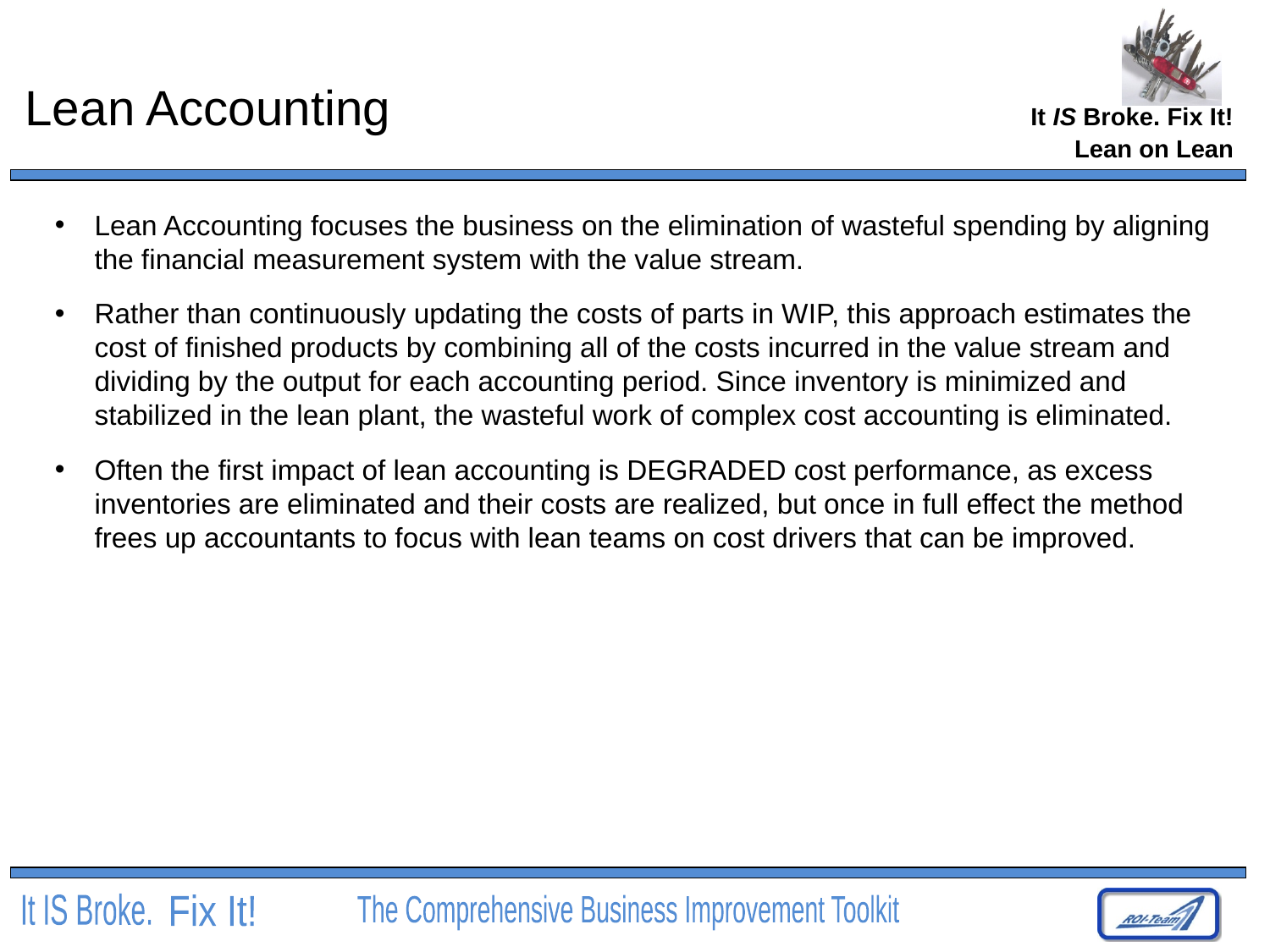

# Lean Accounting
Lean on Lean
Lean Accounting focuses the business on the elimination of wasteful spending by aligning the financial measurement system with the value stream.
Rather than continuously updating the costs of parts in WIP, this approach estimates the cost of finished products by combining all of the costs incurred in the value stream and dividing by the output for each accounting period. Since inventory is minimized and stabilized in the lean plant, the wasteful work of complex cost accounting is eliminated.
Often the first impact of lean accounting is DEGRADED cost performance, as excess inventories are eliminated and their costs are realized, but once in full effect the method frees up accountants to focus with lean teams on cost drivers that can be improved.